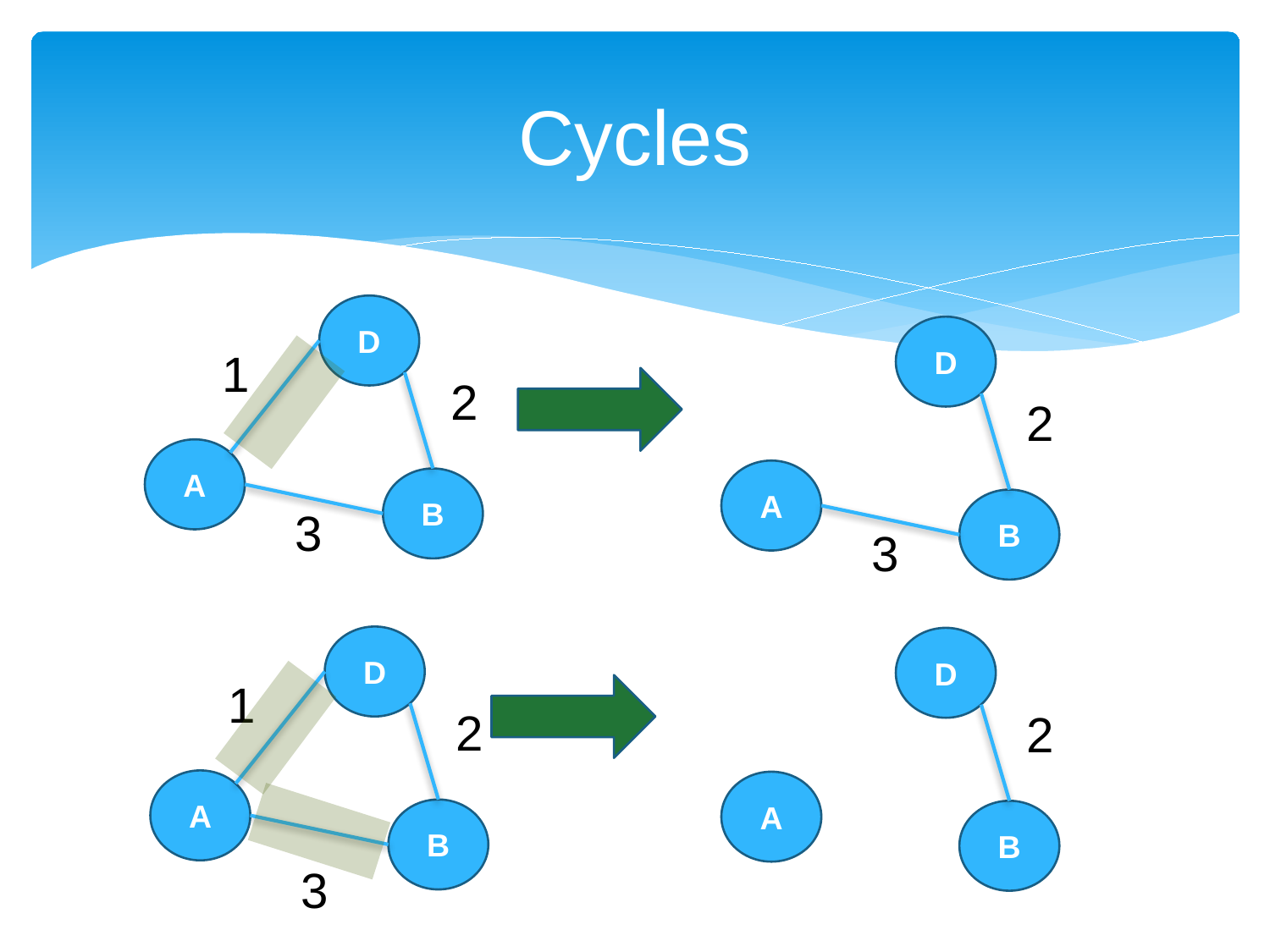

# Cycles
D
D
1
2

2
A
A
B
B
3
3
D
D
1

2
2

A
A
B
B

3